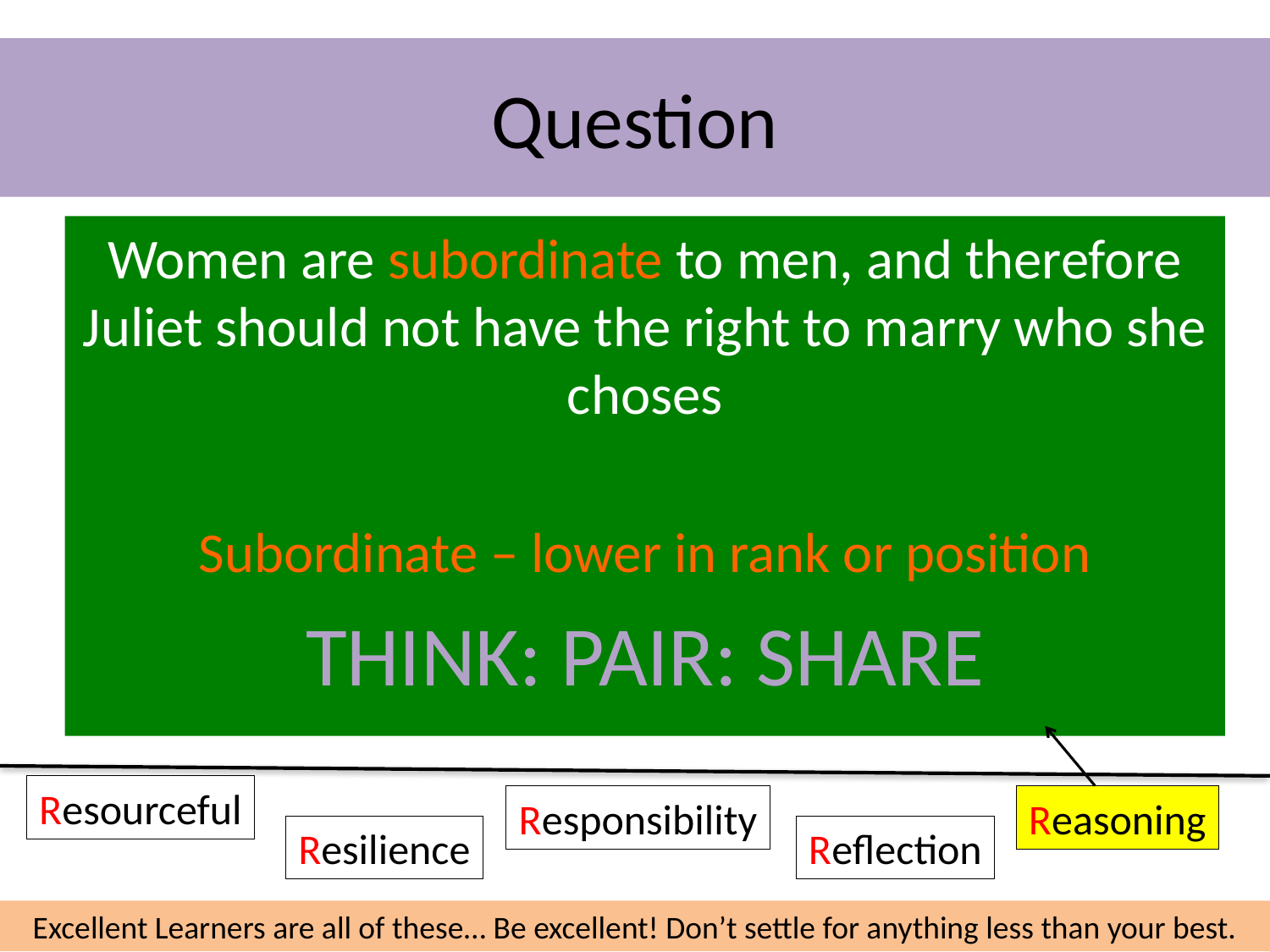

# Question
Women are subordinate to men, and therefore Juliet should not have the right to marry who she choses

Subordinate – lower in rank or position
THINK: PAIR: SHARE
Resourceful
Responsibility
Reasoning
Resilience
Reflection
Excellent Learners are all of these… Be excellent! Don’t settle for anything less than your best.